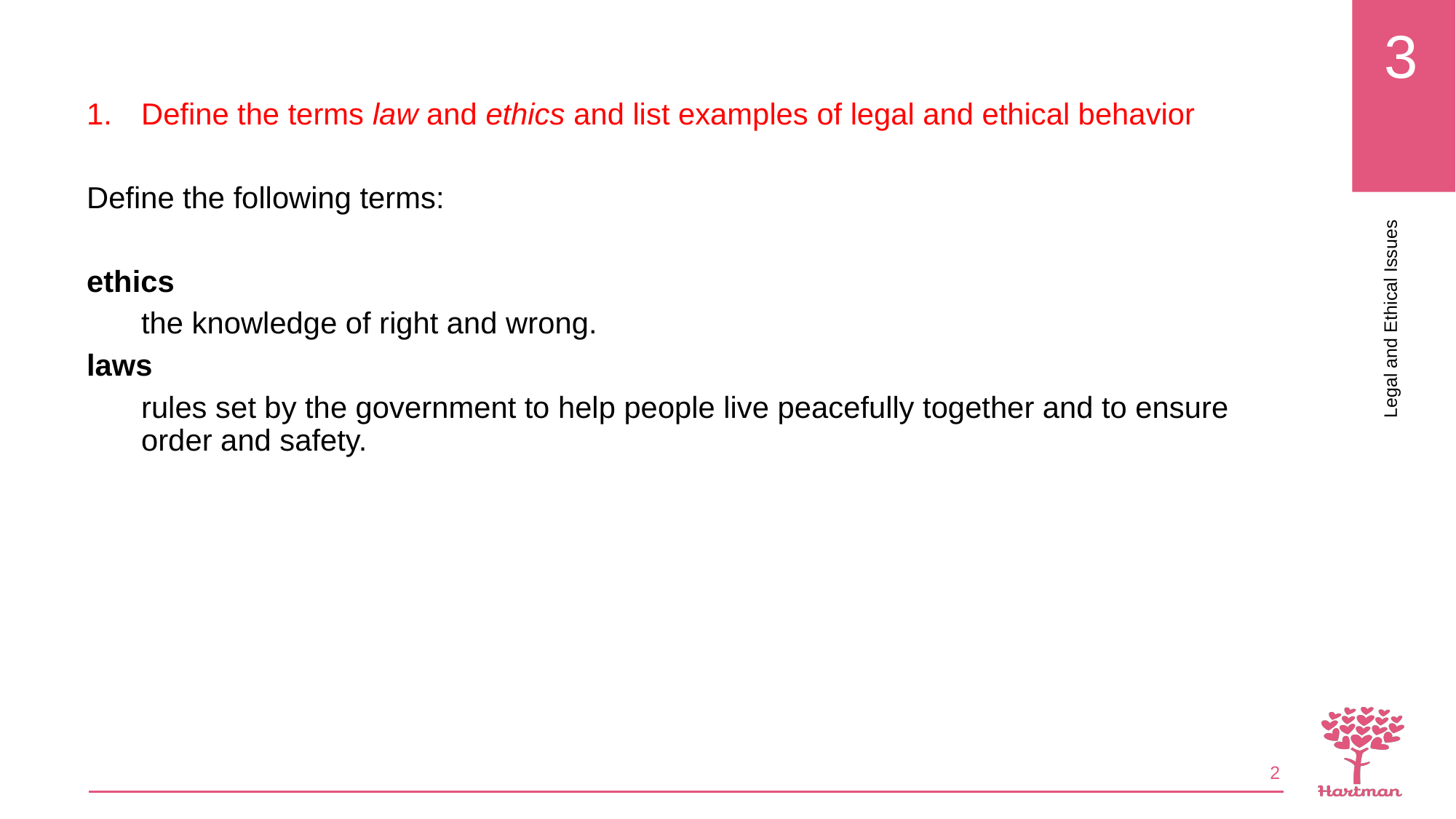

Define the terms law and ethics and list examples of legal and ethical behavior

Define the following terms:

ethics
the knowledge of right and wrong.
laws
rules set by the government to help people live peacefully together and to ensure order and safety.

2